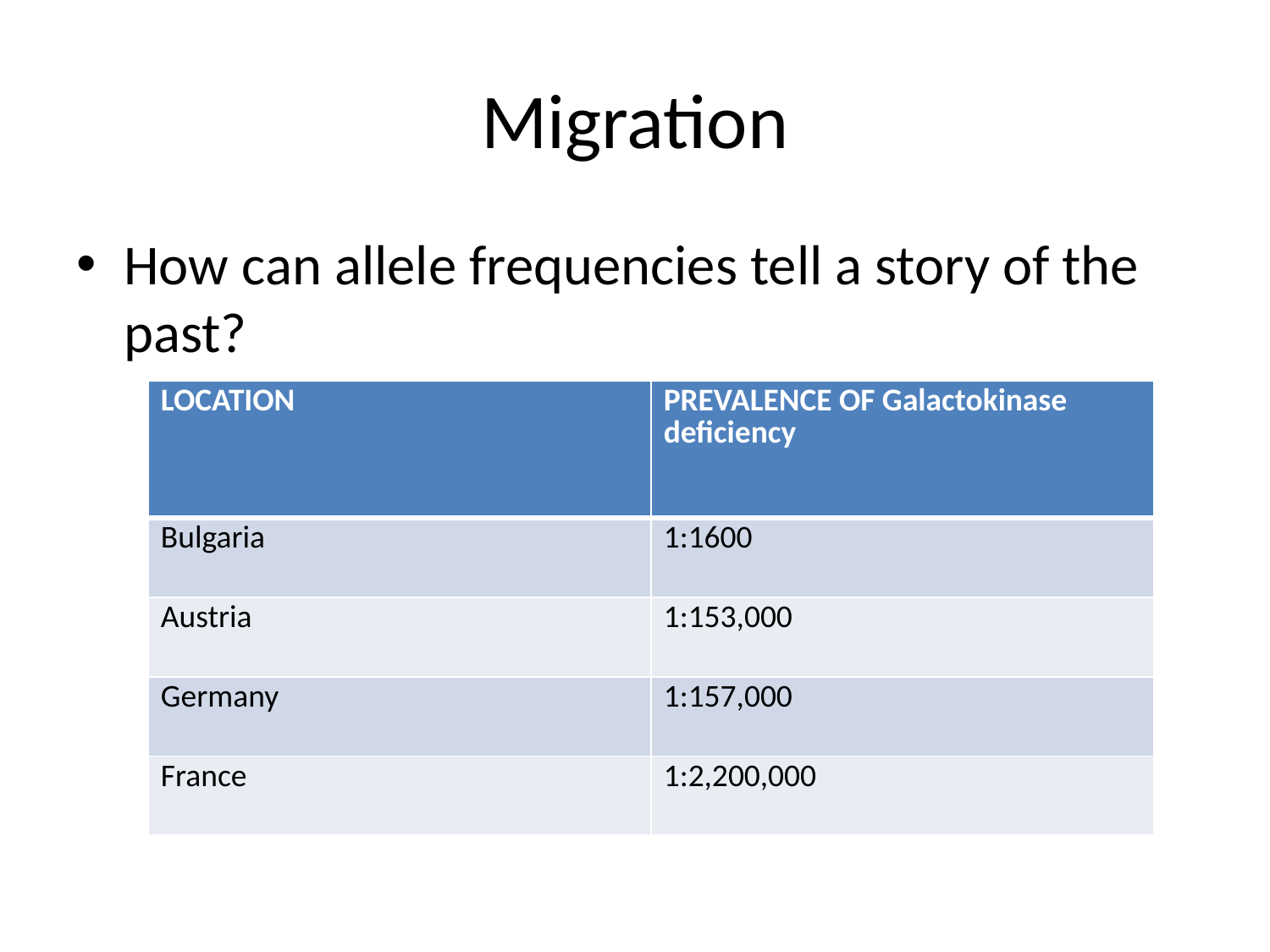

# Migration
How can allele frequencies tell a story of the past?

| LOCATION | PREVALENCE OF Galactokinase deficiency |
| --- | --- |
| Bulgaria | 1:1600 |
| Austria | 1:153,000 |
| Germany | 1:157,000 |
| France | 1:2,200,000 |